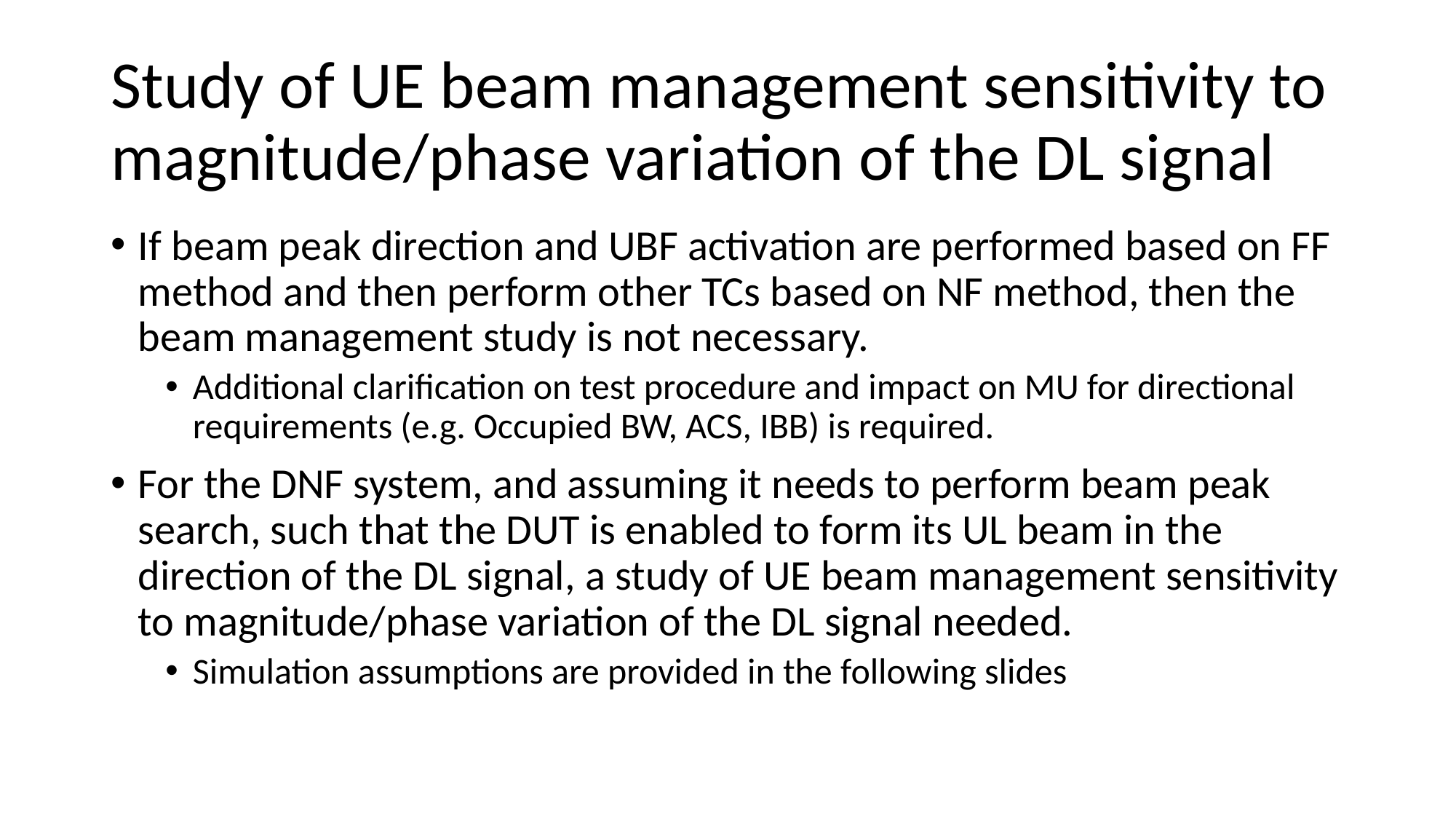

# Study of UE beam management sensitivity to magnitude/phase variation of the DL signal
If beam peak direction and UBF activation are performed based on FF method and then perform other TCs based on NF method, then the beam management study is not necessary.
Additional clarification on test procedure and impact on MU for directional requirements (e.g. Occupied BW, ACS, IBB) is required.
For the DNF system, and assuming it needs to perform beam peak search, such that the DUT is enabled to form its UL beam in the direction of the DL signal, a study of UE beam management sensitivity to magnitude/phase variation of the DL signal needed.
Simulation assumptions are provided in the following slides